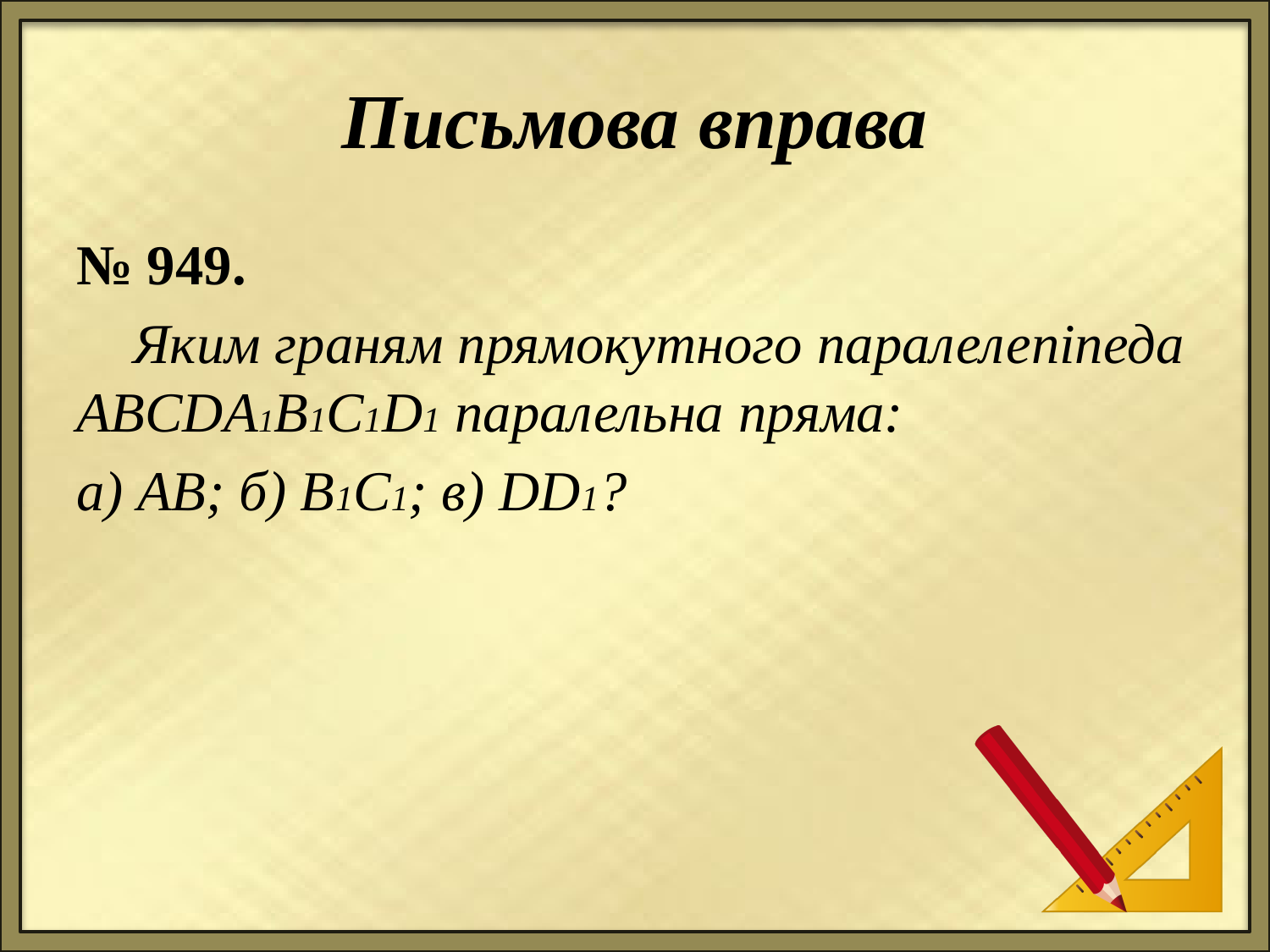

# Письмова вправа
№ 949.
    Яким граням прямокутного паралелепіпеда ABCDA1B1C1D1 паралельна пряма:
а) AB; б) B1C1; в) DD1?